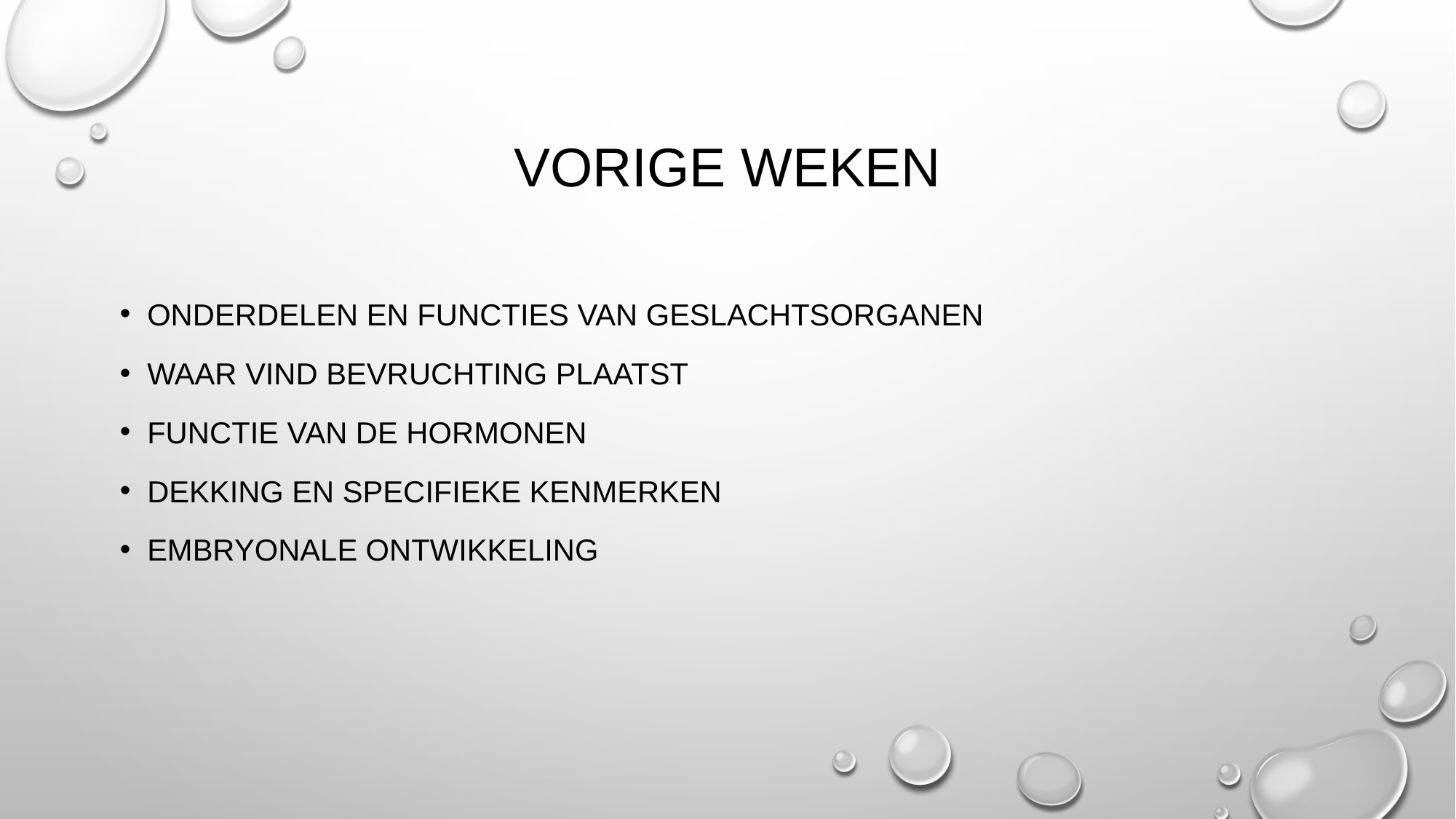

# Vorige weken
Onderdelen en functies van geslachtsorganen
Waar vind bevruchting plaatst
Functie van de hormonen
Dekking en specifieke kenmerken
Embryonale ontwikkeling